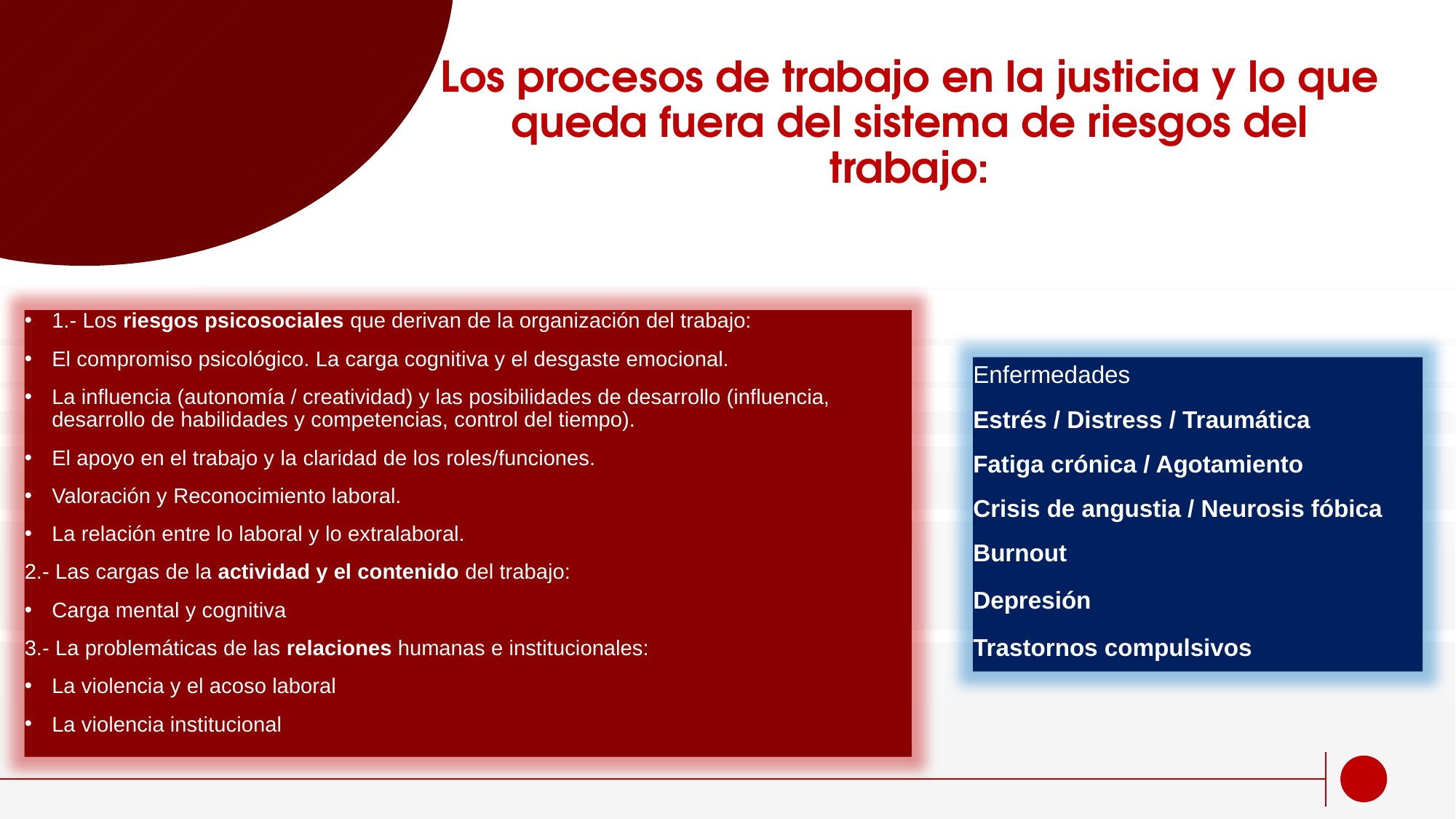

Los procesos de trabajo en la justicia y lo que queda fuera del sistema de riesgos del trabajo:
1.- Los riesgos psicosociales que derivan de la organización del trabajo:
El compromiso psicológico. La carga cognitiva y el desgaste emocional.
La influencia (autonomía / creatividad) y las posibilidades de desarrollo (influencia, desarrollo de habilidades y competencias, control del tiempo).
El apoyo en el trabajo y la claridad de los roles/funciones.
Valoración y Reconocimiento laboral.
La relación entre lo laboral y lo extralaboral.
2.- Las cargas de la actividad y el contenido del trabajo:
Carga mental y cognitiva
3.- La problemáticas de las relaciones humanas e institucionales:
La violencia y el acoso laboral
La violencia institucional
Enfermedades
Estrés / Distress / Traumática
Fatiga crónica / Agotamiento
Crisis de angustia / Neurosis fóbica
Burnout
Depresión
Trastornos compulsivos